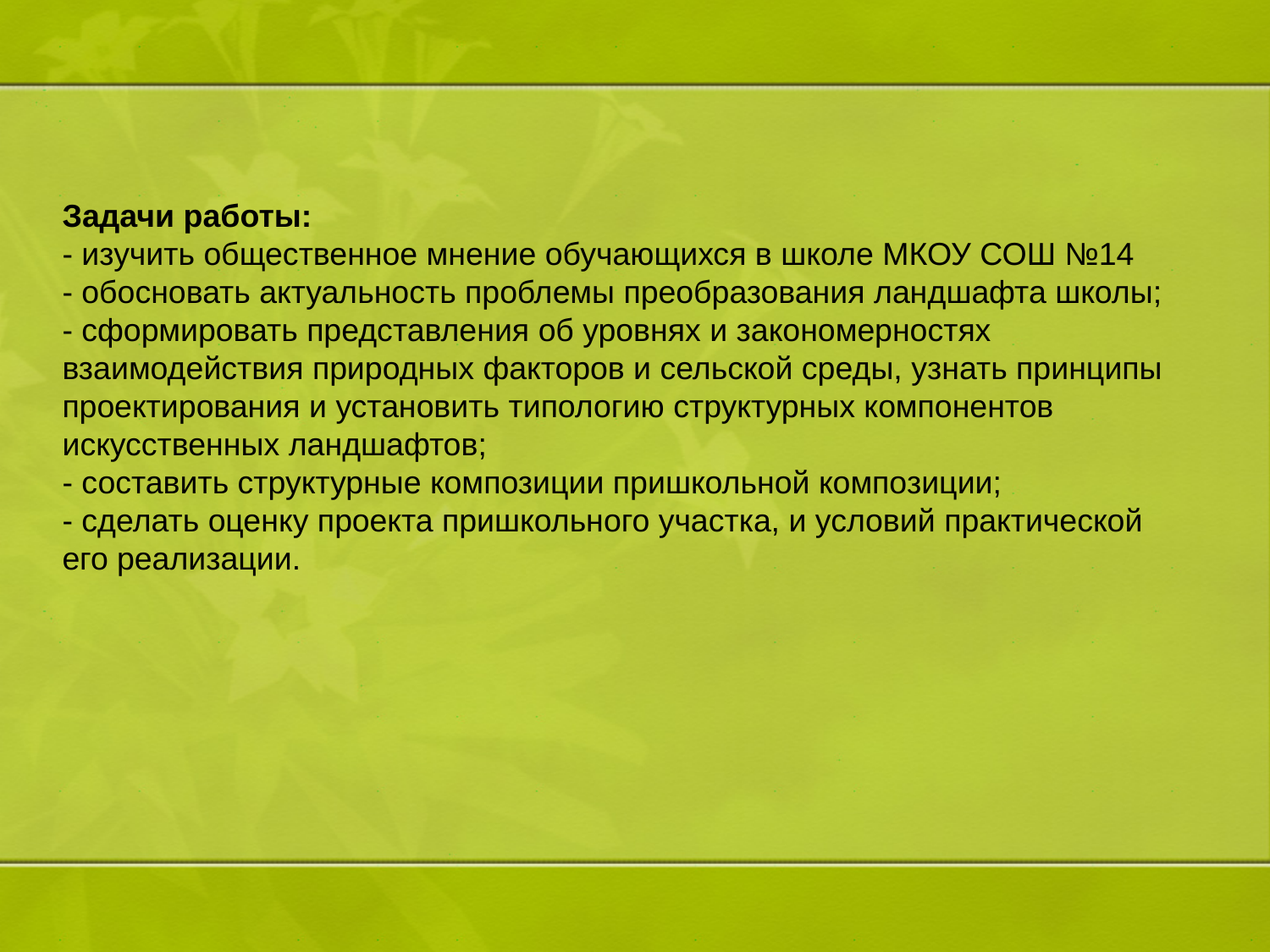

# Задачи работы: - изучить общественное мнение обучающихся в школе МКОУ СОШ №14 - обосновать актуальность проблемы преобразования ландшафта школы; - сформировать представления об уровнях и закономерностях взаимодействия природных факторов и сельской среды, узнать принципы проектирования и установить типологию структурных компонентов искусственных ландшафтов; - составить структурные композиции пришкольной композиции; - сделать оценку проекта пришкольного участка, и условий практической его реализации.